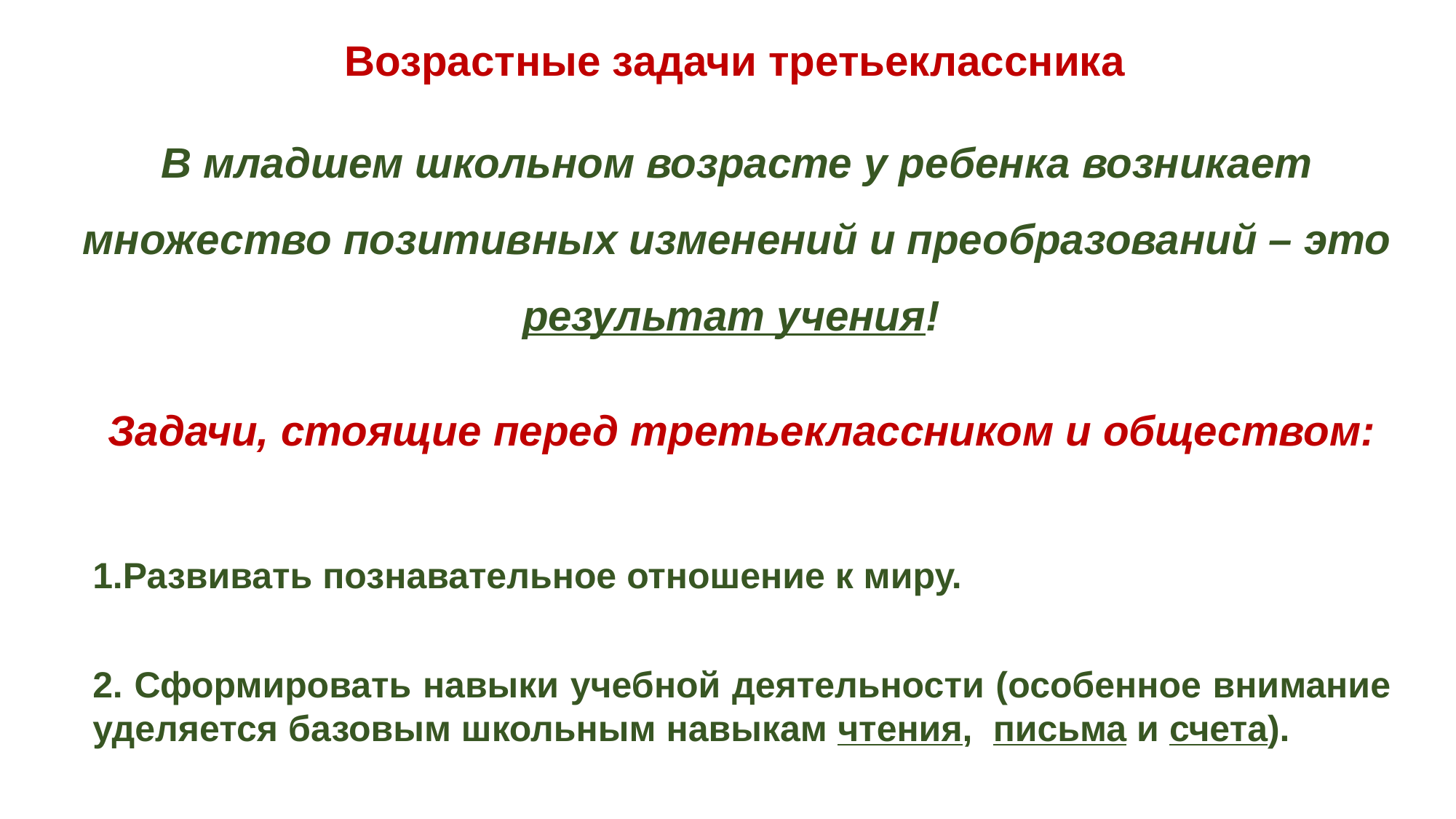

# Возрастные задачи третьеклассника
В младшем школьном возрасте у ребенка возникает множество позитивных изменений и преобразований – это результат учения!
Задачи, стоящие перед третьеклассником и обществом:

Развивать познавательное отношение к миру.

2. Сформировать навыки учебной деятельности (особенное внимание уделяется базовым школьным навыкам чтения,  письма и счета).